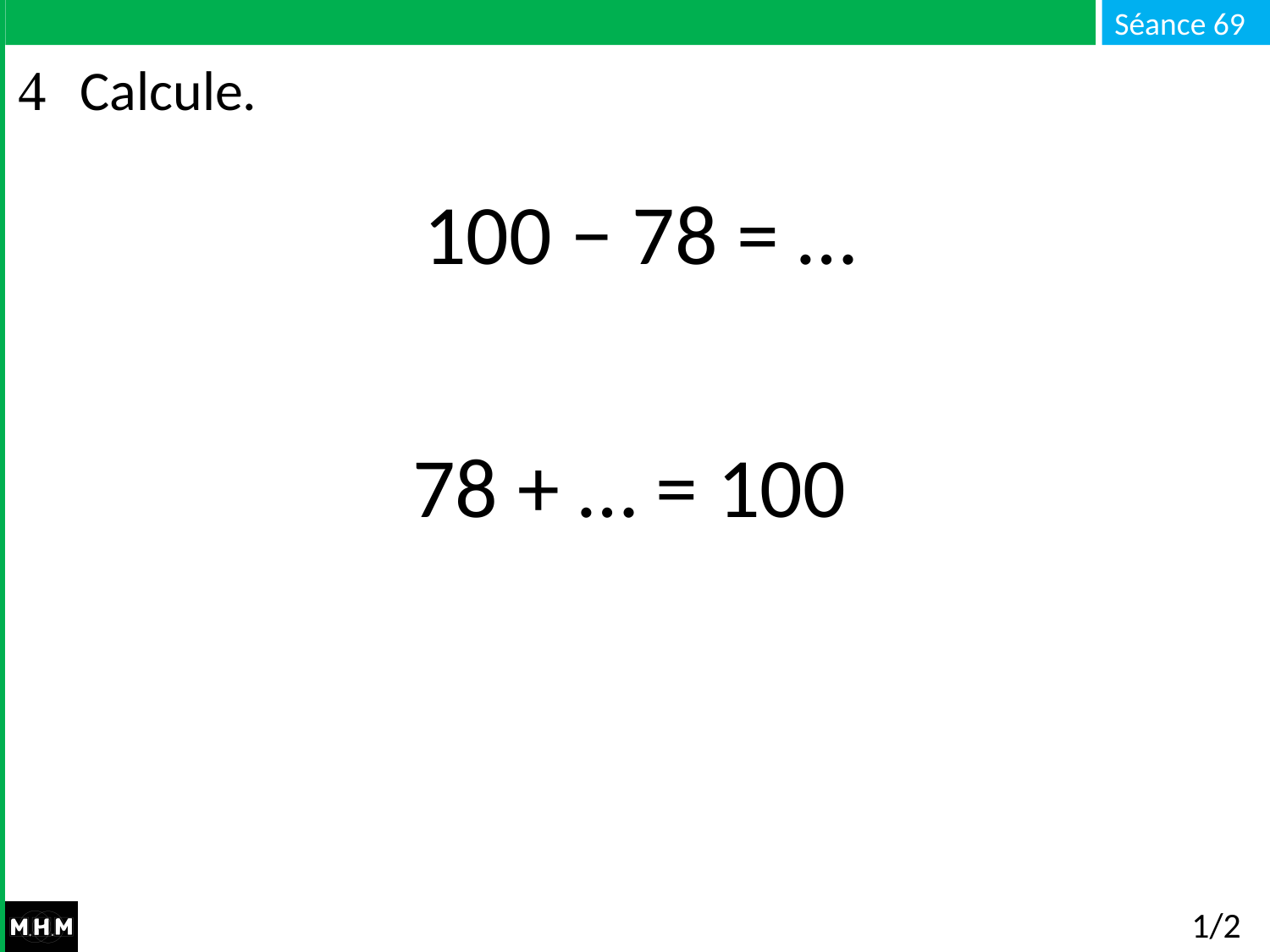

# Calcule.
100 − 78 = …
78 + … = 100
1/2